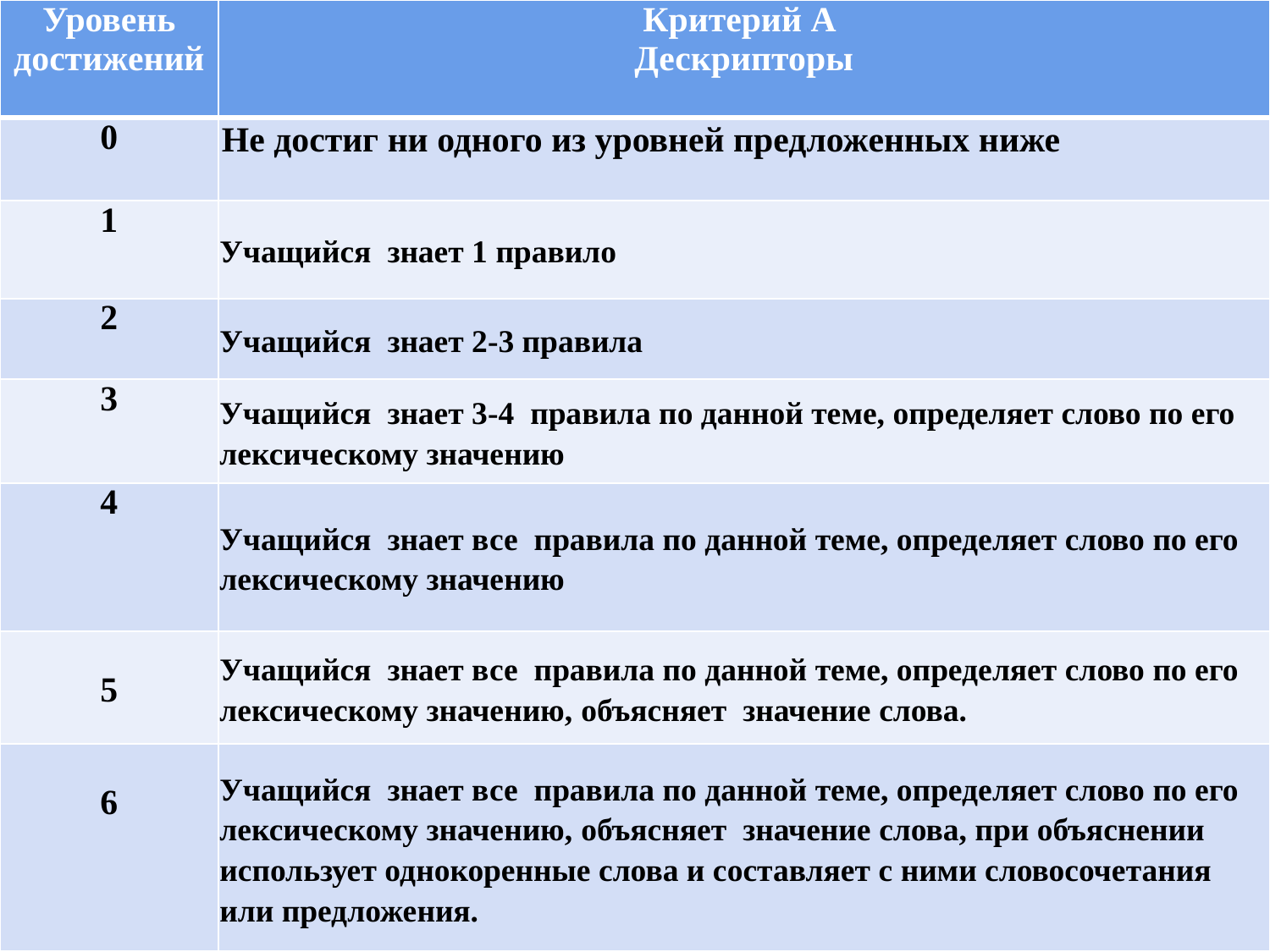

| Уровень достижений | Критерий А Дескрипторы |
| --- | --- |
| 0 | Не достиг ни одного из уровней предложенных ниже |
| 1 | Учащийся знает 1 правило |
| 2 | Учащийся знает 2-3 правила |
| 3 | Учащийся знает 3-4 правила по данной теме, определяет слово по его лексическому значению |
| 4 | Учащийся знает все правила по данной теме, определяет слово по его лексическому значению |
| 5 | Учащийся знает все правила по данной теме, определяет слово по его лексическому значению, объясняет значение слова. |
| 6 | Учащийся знает все правила по данной теме, определяет слово по его лексическому значению, объясняет значение слова, при объяснении использует однокоренные слова и составляет с ними словосочетания или предложения. |
#